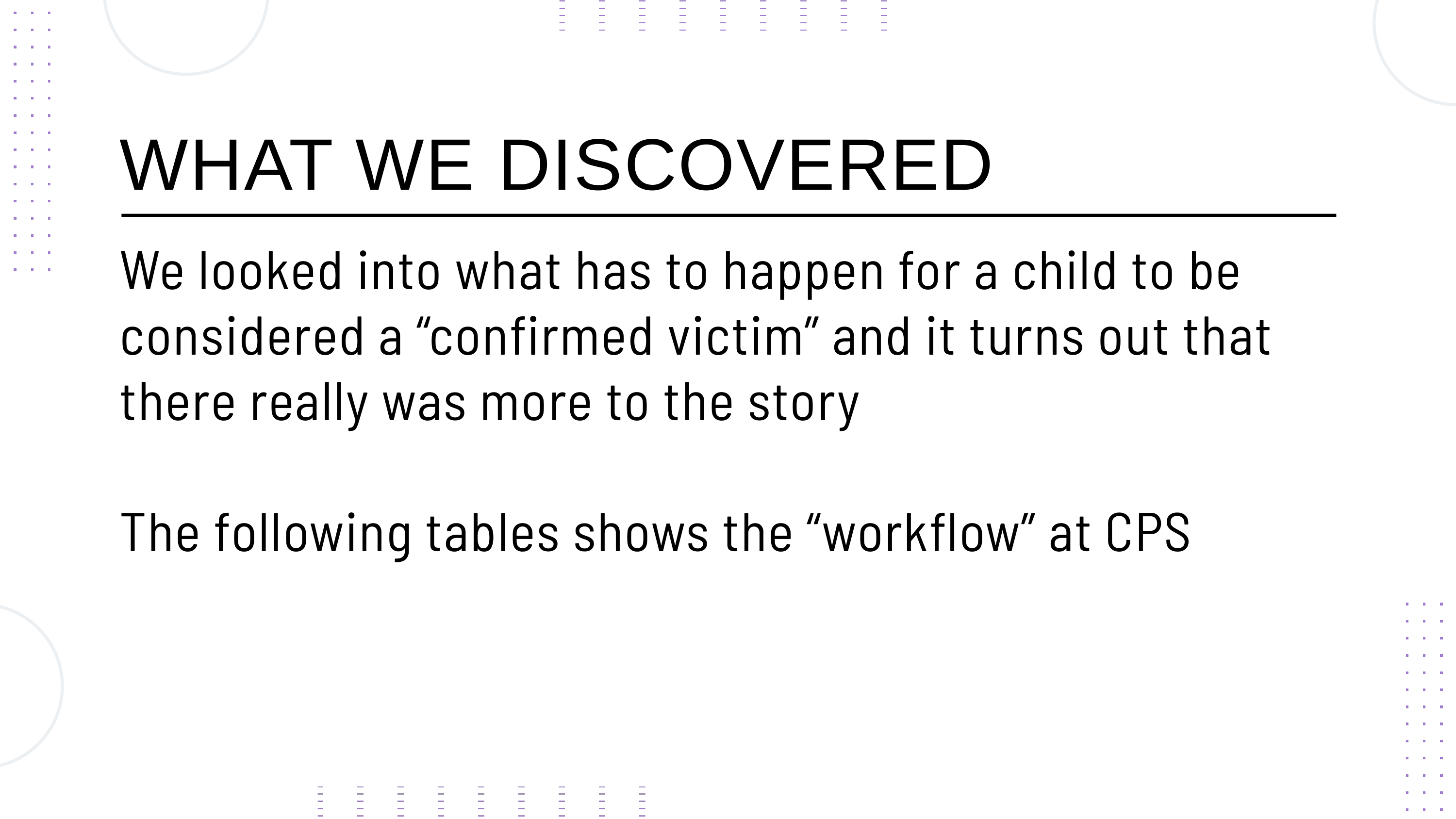

WHAT WE DISCOVERED

We looked into what has to happen for a child to be considered a “confirmed victim” and it turns out that there really was more to the story

The following tables shows the “workflow” at CPS